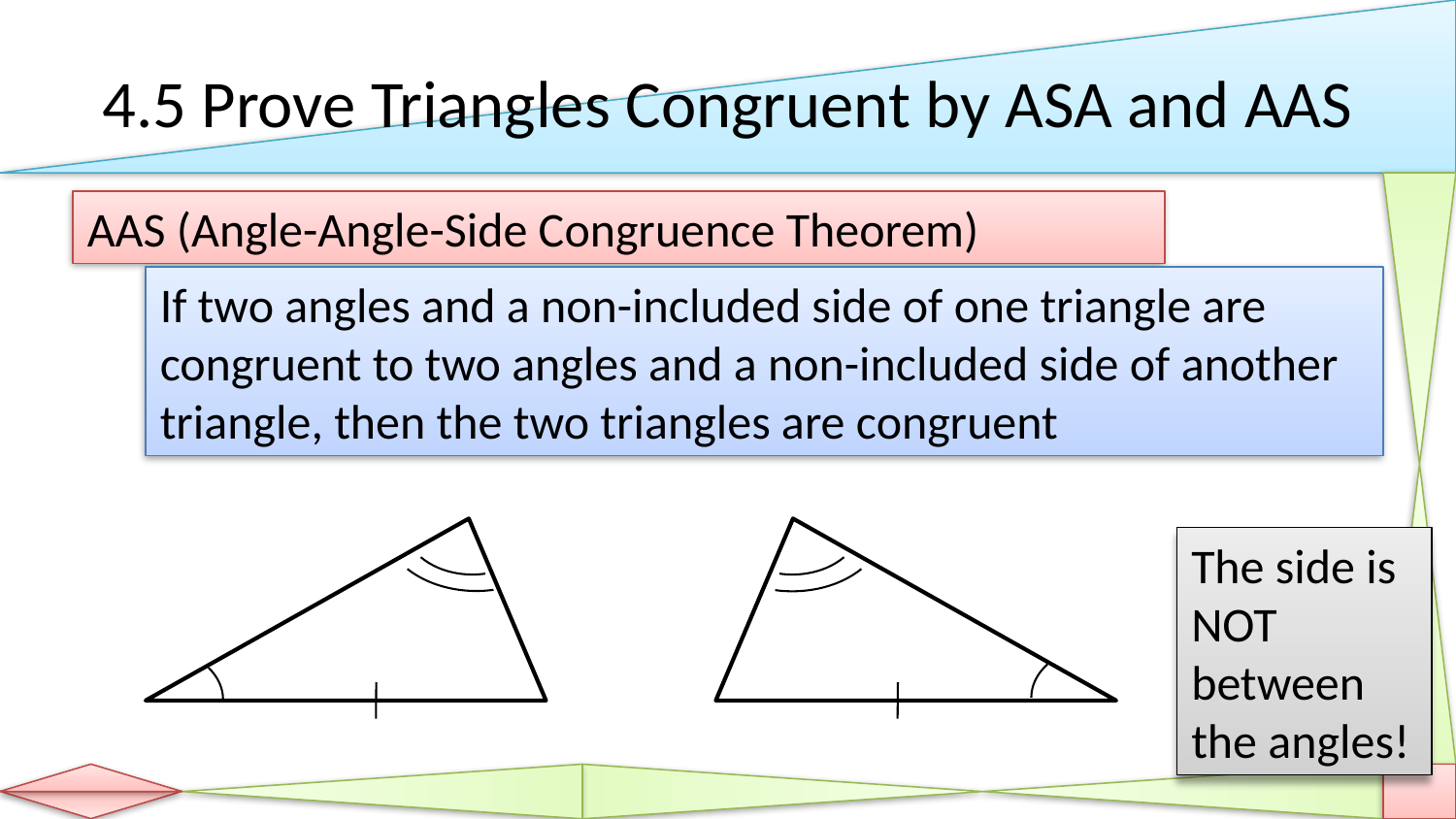

# 4.5 Prove Triangles Congruent by ASA and AAS
AAS (Angle-Angle-Side Congruence Theorem)
If two angles and a non-included side of one triangle are congruent to two angles and a non-included side of another triangle, then the two triangles are congruent

The side is NOT between the angles!